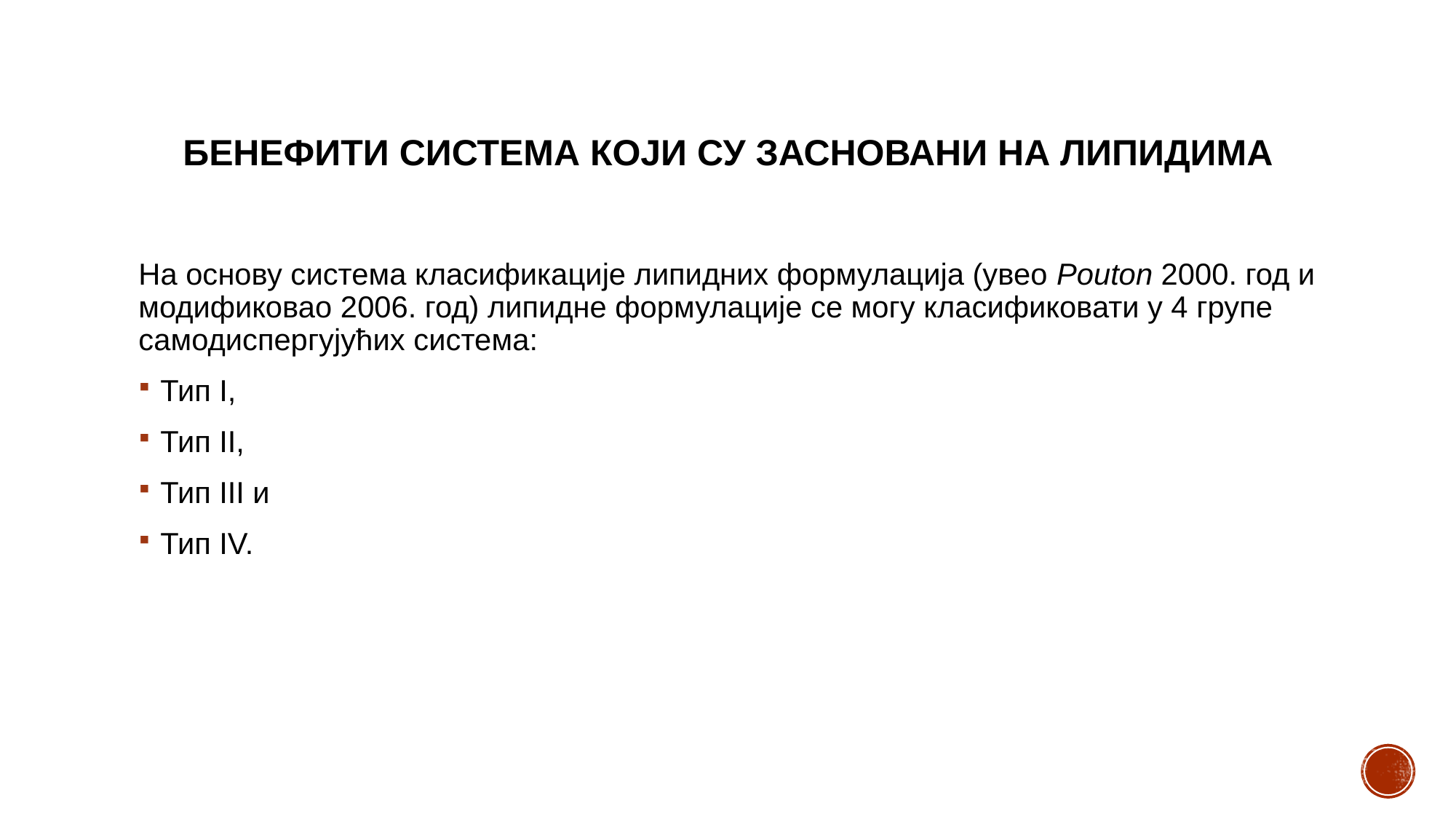

# Бенефити система који су засновани на липидима
На основу система класификације липидних формулација (увео Pouton 2000. год и модификовао 2006. год) липидне формулације се могу класификовати у 4 групе самодиспергујућих система:
Тип I,
Тип II,
Тип III и
Тип IV.